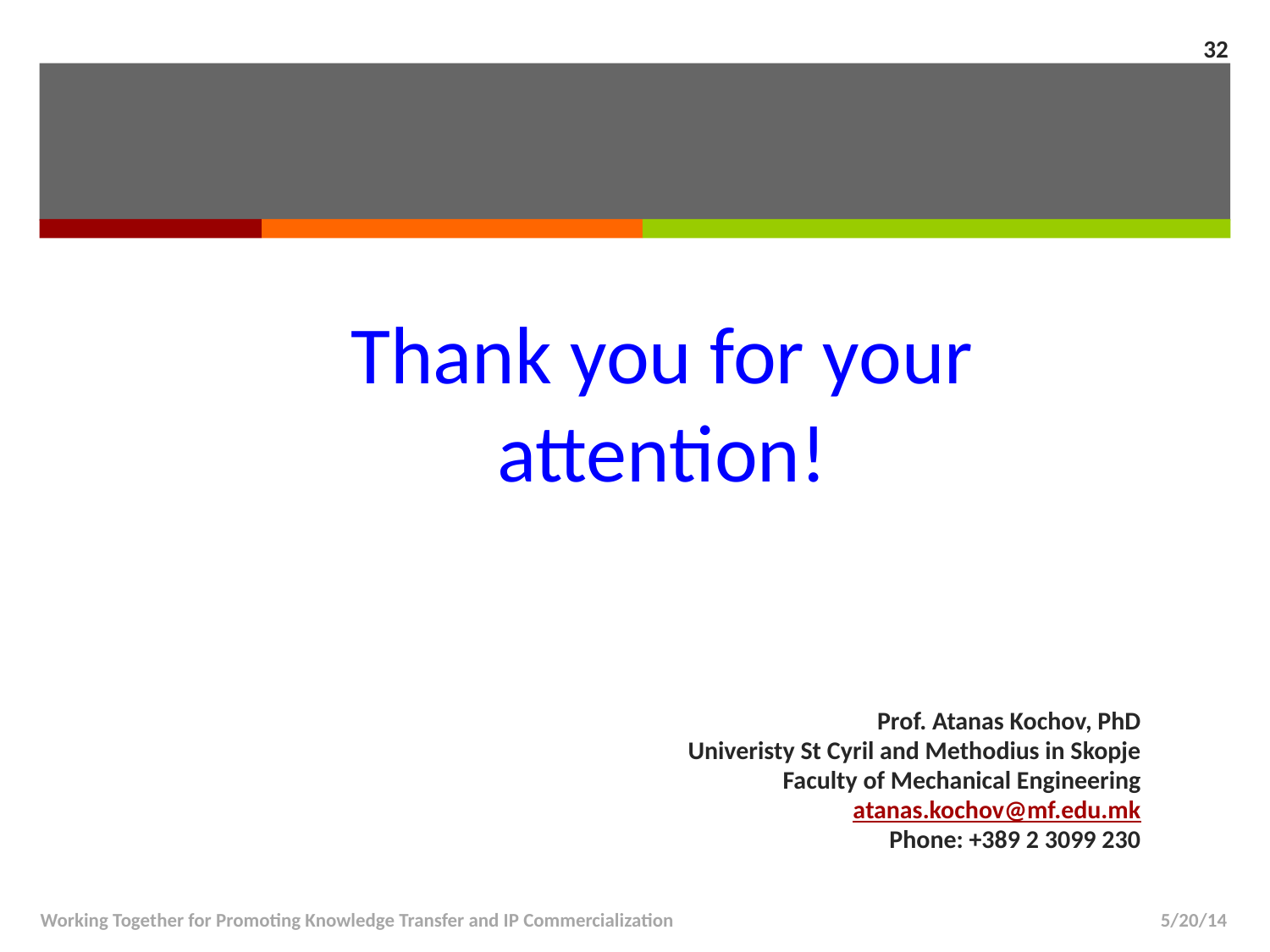

32
Thank you for your attention!

Prof. Atanas Kochov, PhD
Univeristy St Cyril and Methodius in Skopje
Faculty of Mechanical Engineering
atanas.kochov@mf.edu.mk
Phone: +389 2 3099 230

Working Together for Promoting Knowledge Transfer and IP Commercialization
5/20/14